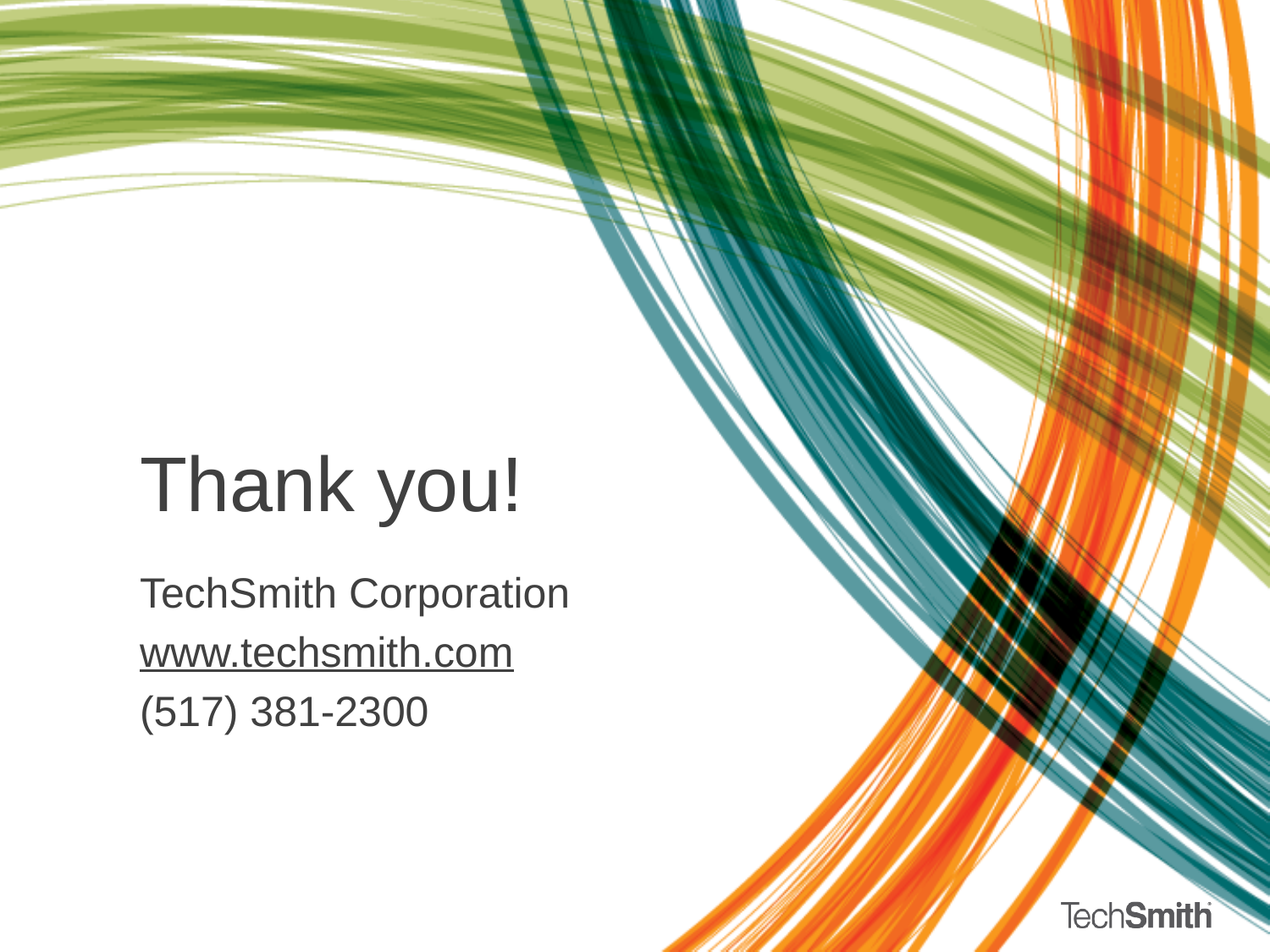

# Thank you!
TechSmith Corporation
www.techsmith.com
(517) 381-2300